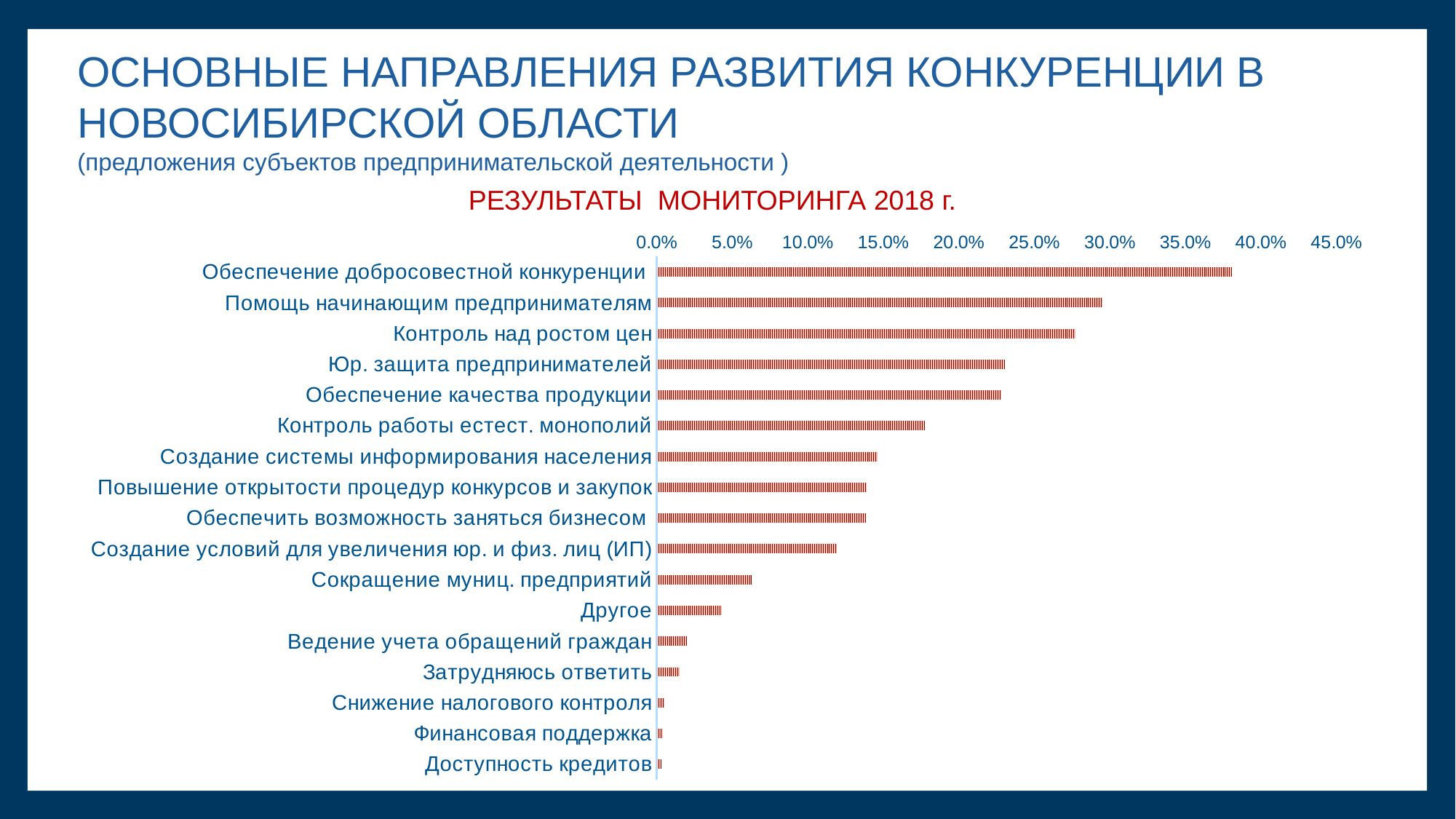

ОСНОВНЫЕ НАПРАВЛЕНИЯ РАЗВИТИЯ КОНКУРЕНЦИИ В НОВОСИБИРСКОЙ ОБЛАСТИ
(предложения субъектов предпринимательской деятельности )
РЕЗУЛЬТАТЫ  МОНИТОРИНГА 2018 г.

### Chart

| Category | Столбец2 |
|---|---|
| Обеспечение добросовестной конкуренции  | 0.381 |
| Помощь начинающим предпринимателям | 0.295 |
| Контроль над ростом цен | 0.277 |
| Юр. защита предпринимателей | 0.23 |
| Обеспечение качества продукции | 0.228 |
| Контроль работы естест. монополий | 0.177 |
| Создание системы информирования населения | 0.146 |
| Повышение открытости процедур конкурсов и закупок | 0.139 |
| Обеспечить возможность заняться бизнесом  | 0.138 |
| Создание условий для увеличения юр. и физ. лиц (ИП) | 0.119 |
| Сокращение муниц. предприятий | 0.063 |
| Другое | 0.043 |
| Ведение учета обращений граждан | 0.02 |
| Затрудняюсь ответить | 0.015 |
| Снижение налогового контроля | 0.005 |
| Финансовая поддержка | 0.004 |
| Доступность кредитов | 0.003 |